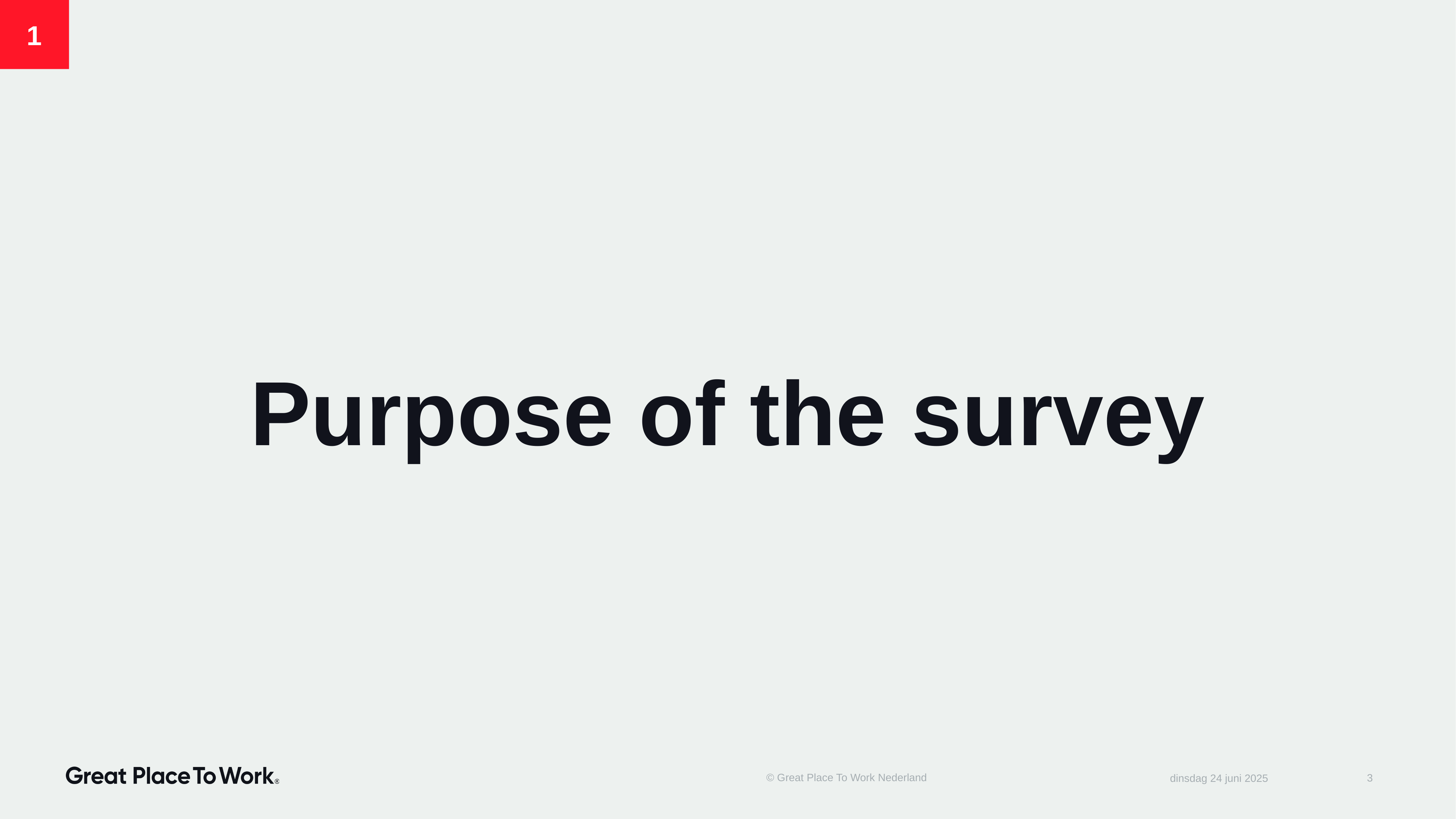

1
Purpose of the survey
© Great Place To Work Nederland
3
dinsdag 24 juni 2025